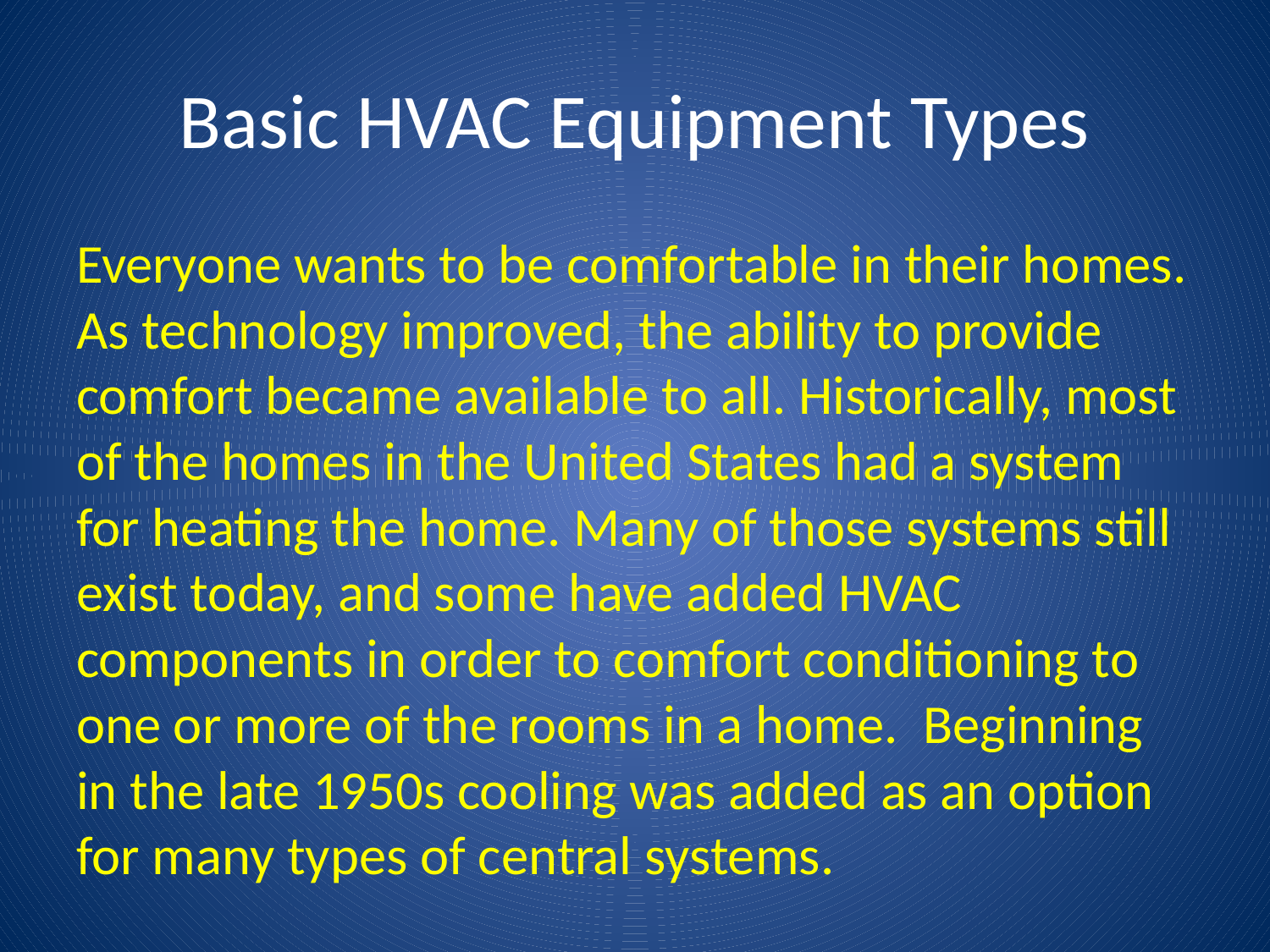

# Basic HVAC Equipment Types
Everyone wants to be comfortable in their homes. As technology improved, the ability to provide comfort became available to all. Historically, most of the homes in the United States had a system for heating the home. Many of those systems still exist today, and some have added HVAC components in order to comfort conditioning to one or more of the rooms in a home.  Beginning in the late 1950s cooling was added as an option for many types of central systems.